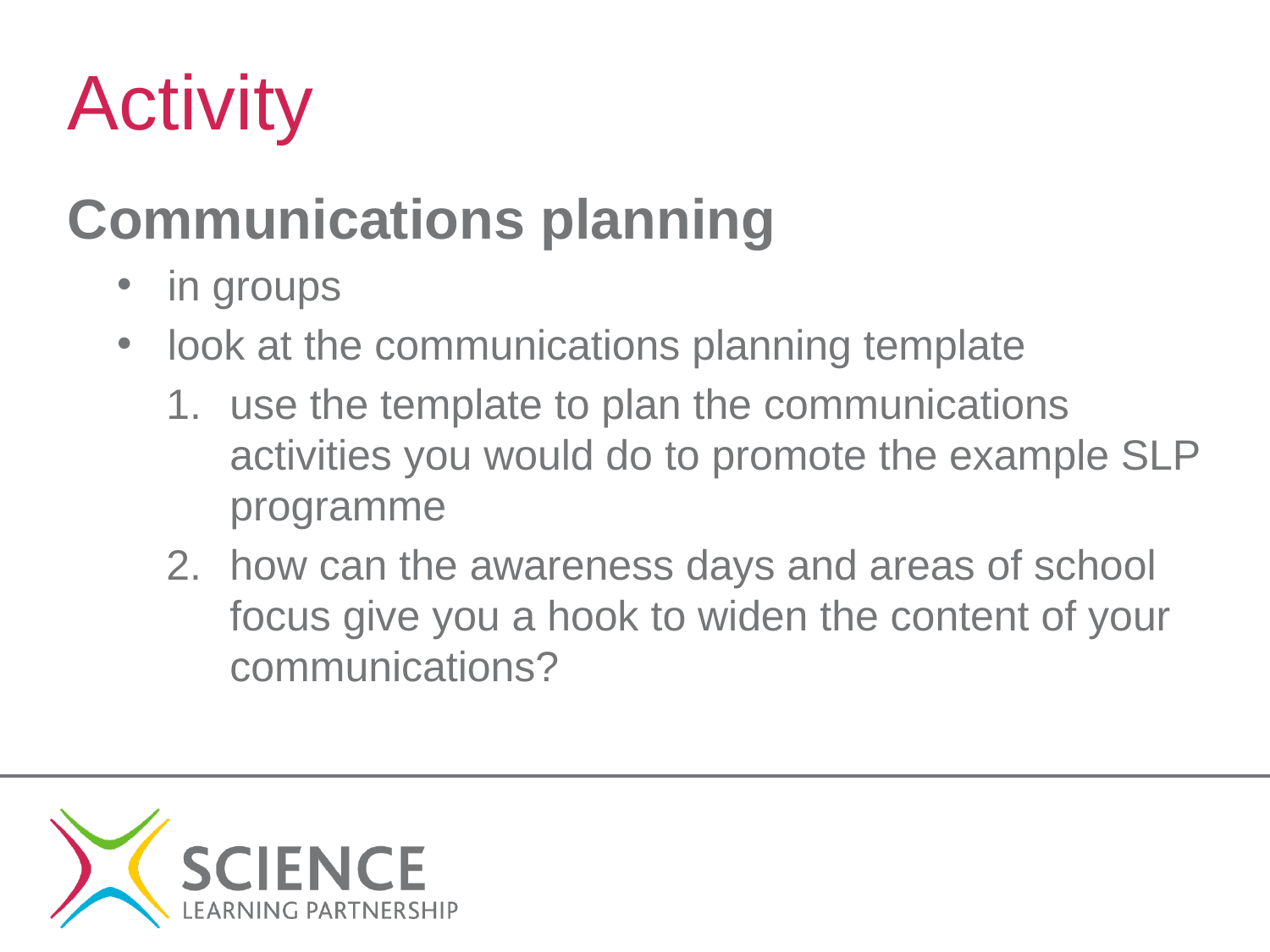

# Activity
Communications planning
in groups
look at the communications planning template
use the template to plan the communications activities you would do to promote the example SLP programme
how can the awareness days and areas of school focus give you a hook to widen the content of your communications?